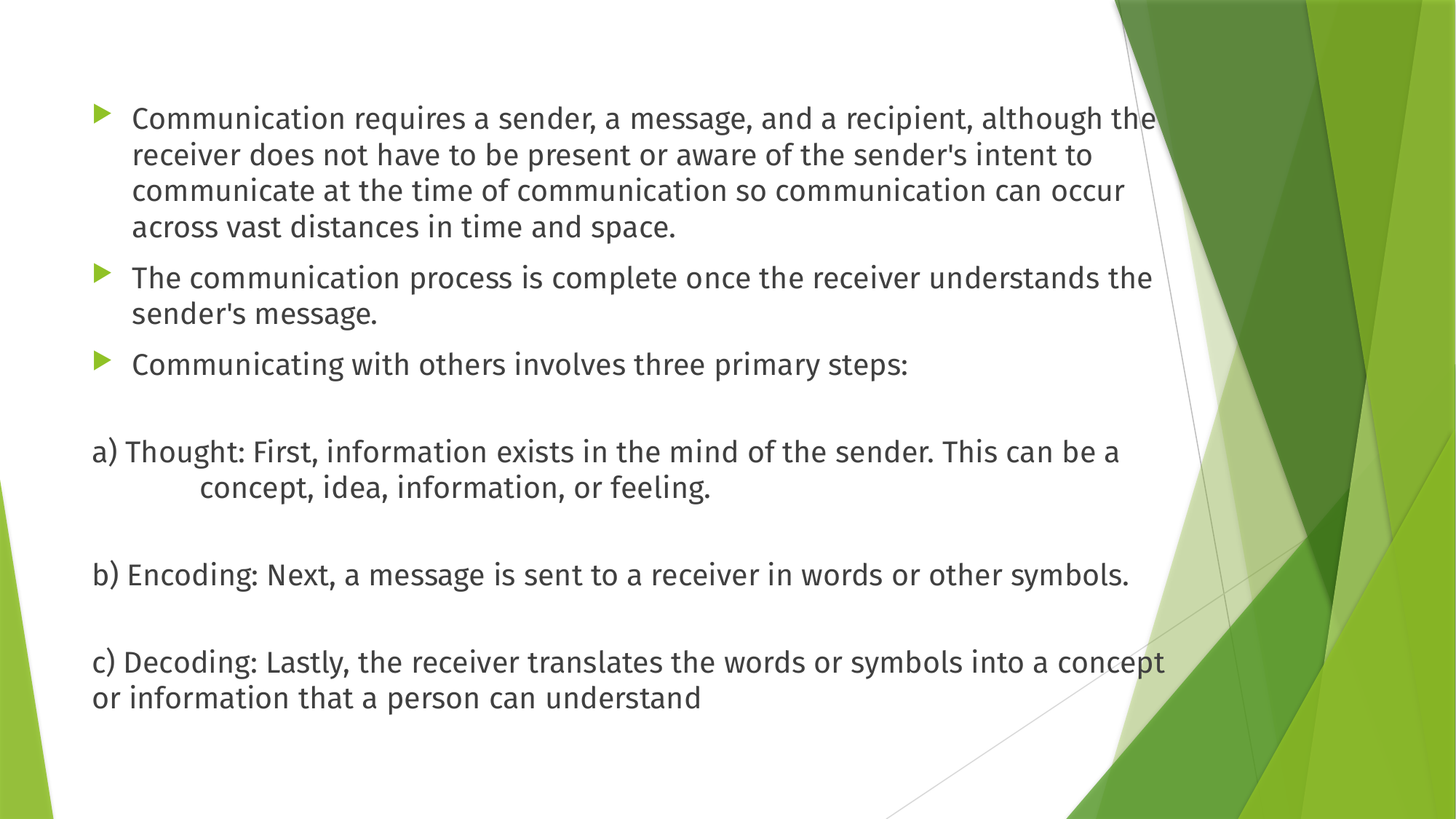

#
Communication requires a sender, a message, and a recipient, although the
receiver does not have to be present or aware of the sender's intent to
communicate at the time of communication so communication can occur across vast distances in time and space.
The communication process is complete once the receiver understands the sender's message.
Communicating with others involves three primary steps:
a) Thought: First, information exists in the mind of the sender. This can be a 	concept, idea, information, or feeling.
b) Encoding: Next, a message is sent to a receiver in words or other symbols.
c) Decoding: Lastly, the receiver translates the words or symbols into a concept or information that a person can understand